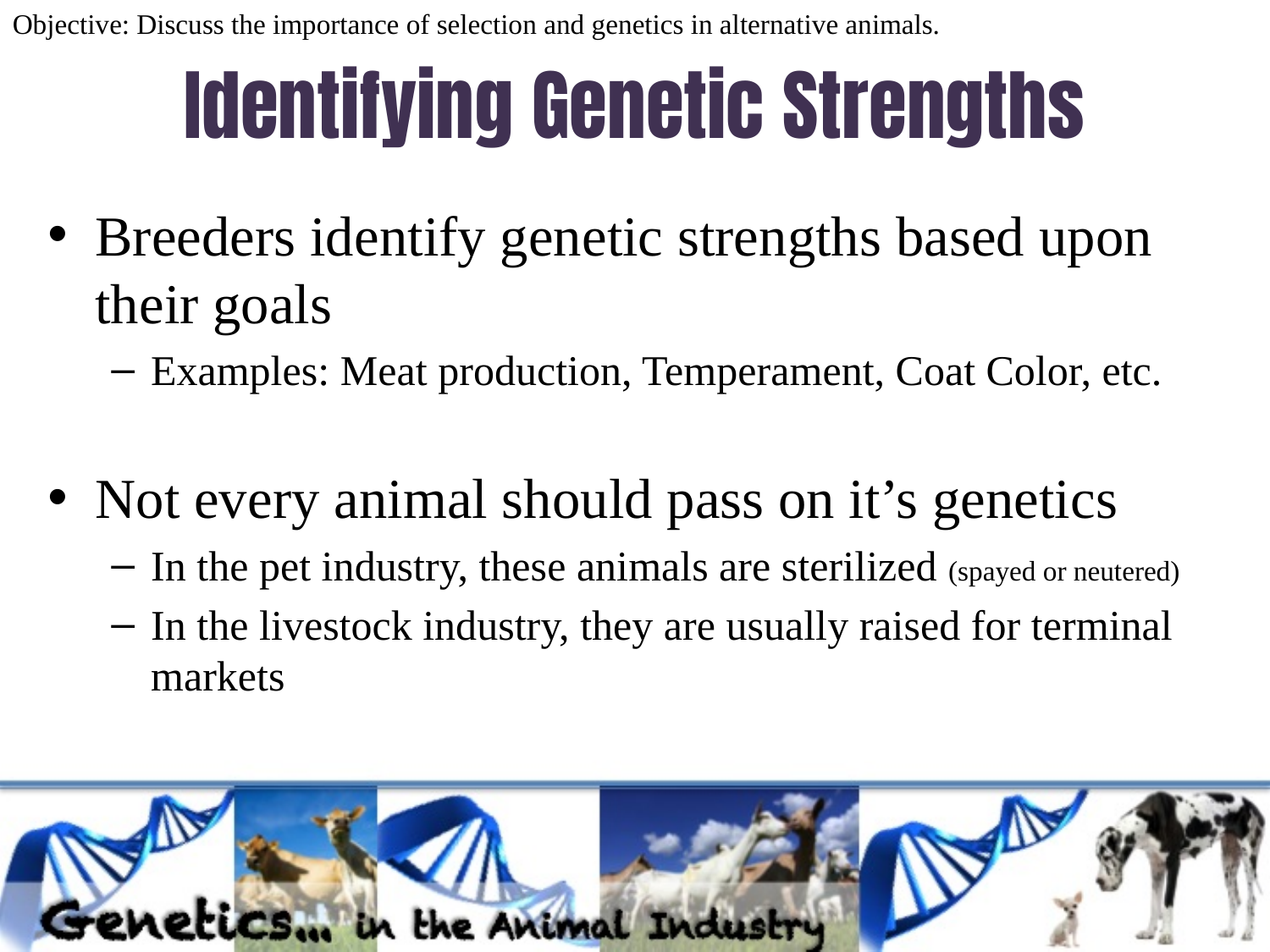

Objective: Discuss the importance of selection and genetics in alternative animals.
# Identifying Genetic Strengths
Breeders identify genetic strengths based upon their goals
Examples: Meat production, Temperament, Coat Color, etc.

Not every animal should pass on it’s genetics
In the pet industry, these animals are sterilized (spayed or neutered)
In the livestock industry, they are usually raised for terminal markets